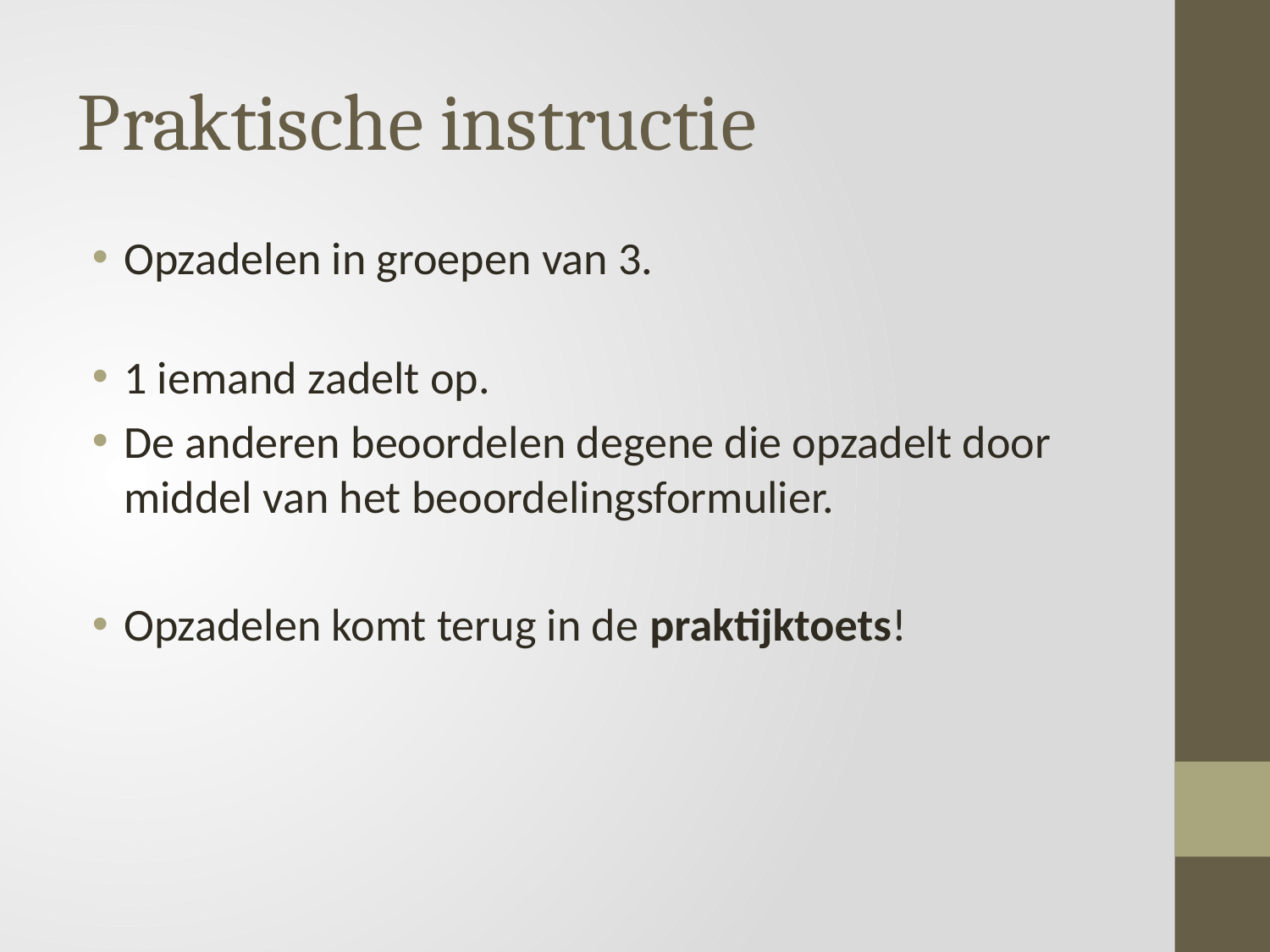

# Praktische instructie
Opzadelen in groepen van 3.
1 iemand zadelt op.
De anderen beoordelen degene die opzadelt door middel van het beoordelingsformulier.

Opzadelen komt terug in de praktijktoets!